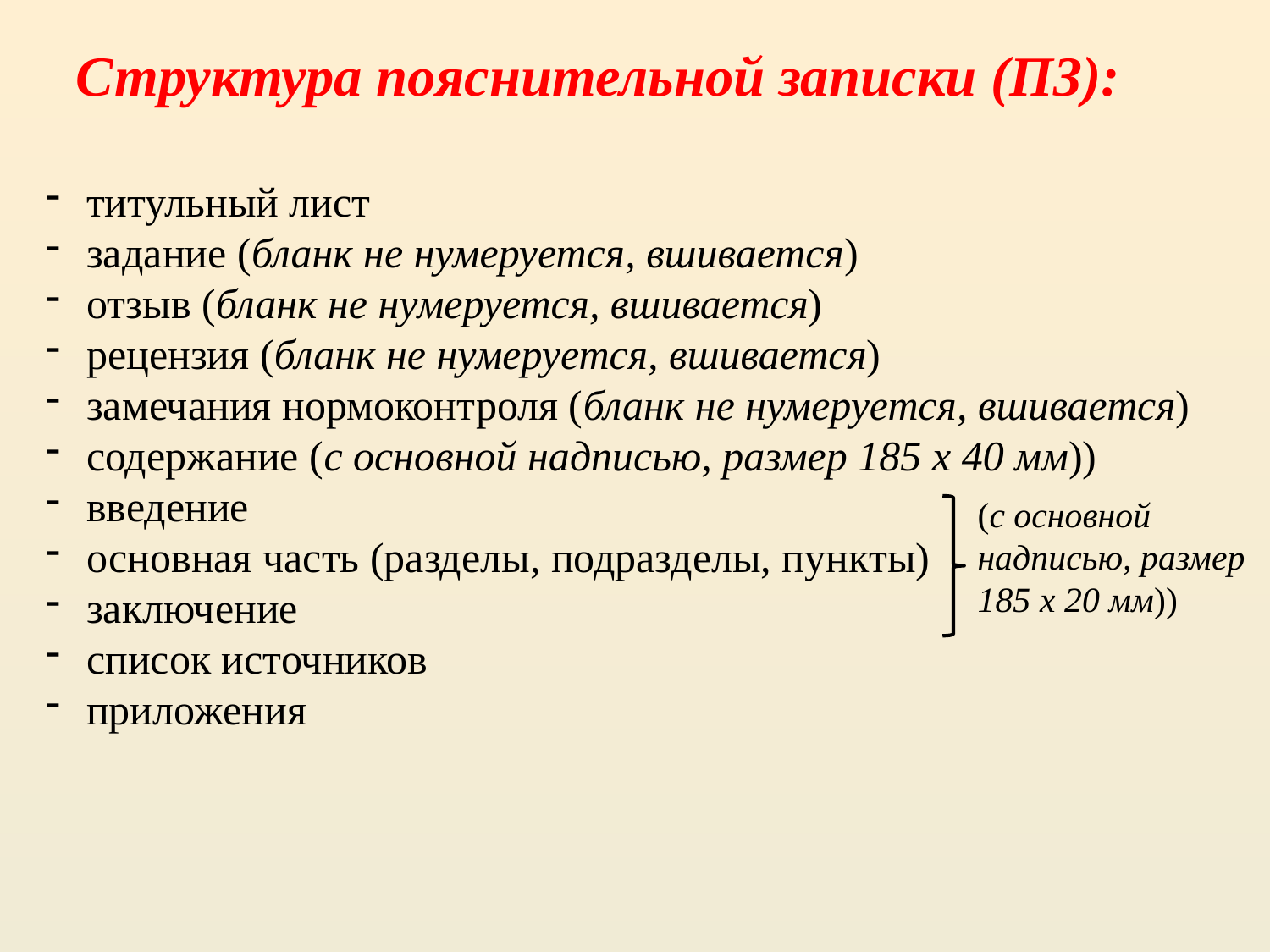

Структура пояснительной записки (ПЗ):

 титульный лист
 задание (бланк не нумеруется, вшивается)
 отзыв (бланк не нумеруется, вшивается)
 рецензия (бланк не нумеруется, вшивается)
 замечания нормоконтроля (бланк не нумеруется, вшивается)
 содержание (с основной надписью, размер 185 x 40 мм))
 введение
 основная часть (разделы, подразделы, пункты)
 заключение
 список источников
 приложения

(с основной надписью, размер 185 x 20 мм))